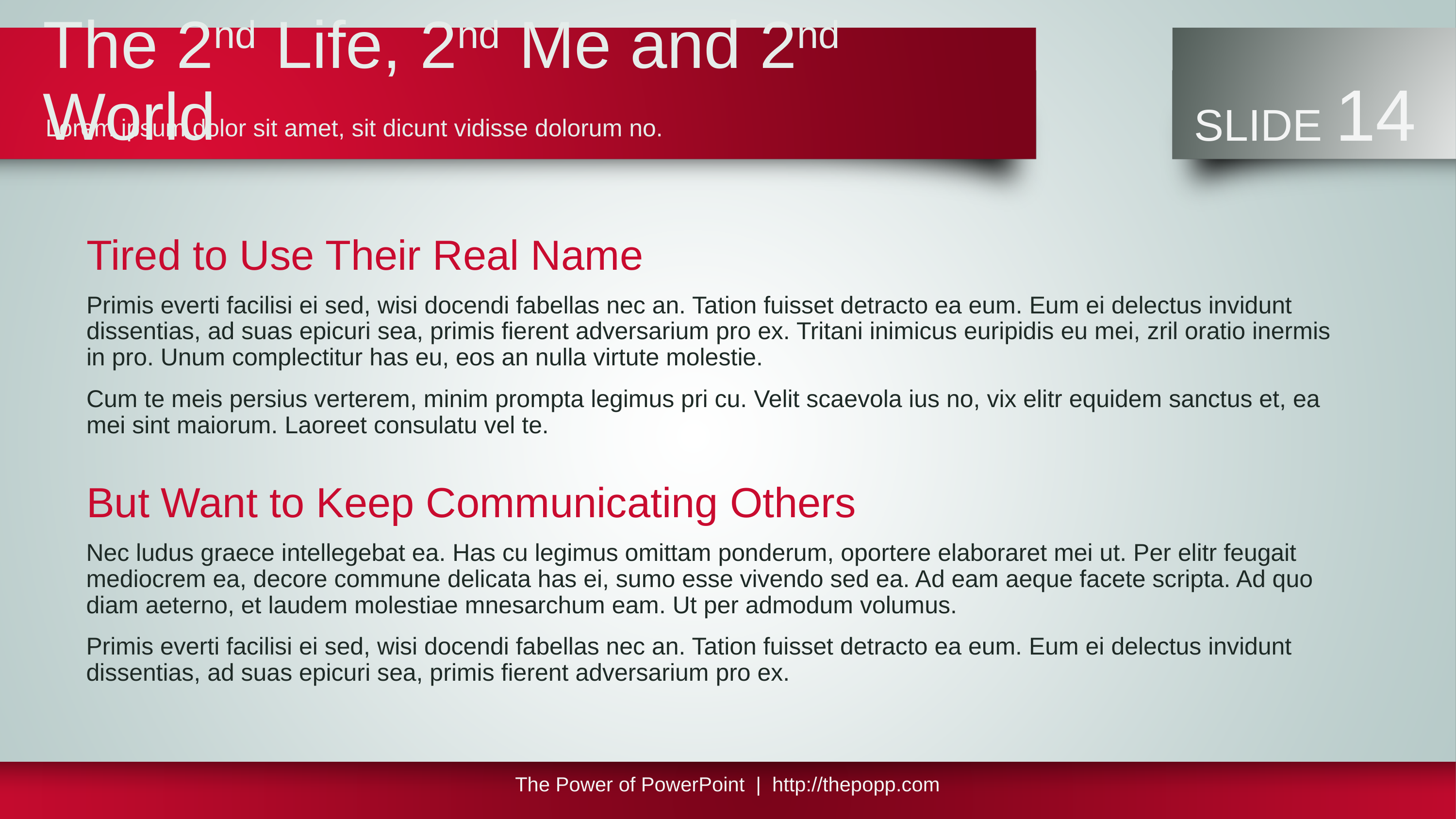

# The 2nd Life, 2nd Me and 2nd World
 SLIDE 14
Lorem ipsum dolor sit amet, sit dicunt vidisse dolorum no.
Tired to Use Their Real Name
Primis everti facilisi ei sed, wisi docendi fabellas nec an. Tation fuisset detracto ea eum. Eum ei delectus invidunt dissentias, ad suas epicuri sea, primis fierent adversarium pro ex. Tritani inimicus euripidis eu mei, zril oratio inermis in pro. Unum complectitur has eu, eos an nulla virtute molestie.
Cum te meis persius verterem, minim prompta legimus pri cu. Velit scaevola ius no, vix elitr equidem sanctus et, ea mei sint maiorum. Laoreet consulatu vel te.
But Want to Keep Communicating Others
Nec ludus graece intellegebat ea. Has cu legimus omittam ponderum, oportere elaboraret mei ut. Per elitr feugait mediocrem ea, decore commune delicata has ei, sumo esse vivendo sed ea. Ad eam aeque facete scripta. Ad quo diam aeterno, et laudem molestiae mnesarchum eam. Ut per admodum volumus.
Primis everti facilisi ei sed, wisi docendi fabellas nec an. Tation fuisset detracto ea eum. Eum ei delectus invidunt dissentias, ad suas epicuri sea, primis fierent adversarium pro ex.
The Power of PowerPoint  |  http://thepopp.com